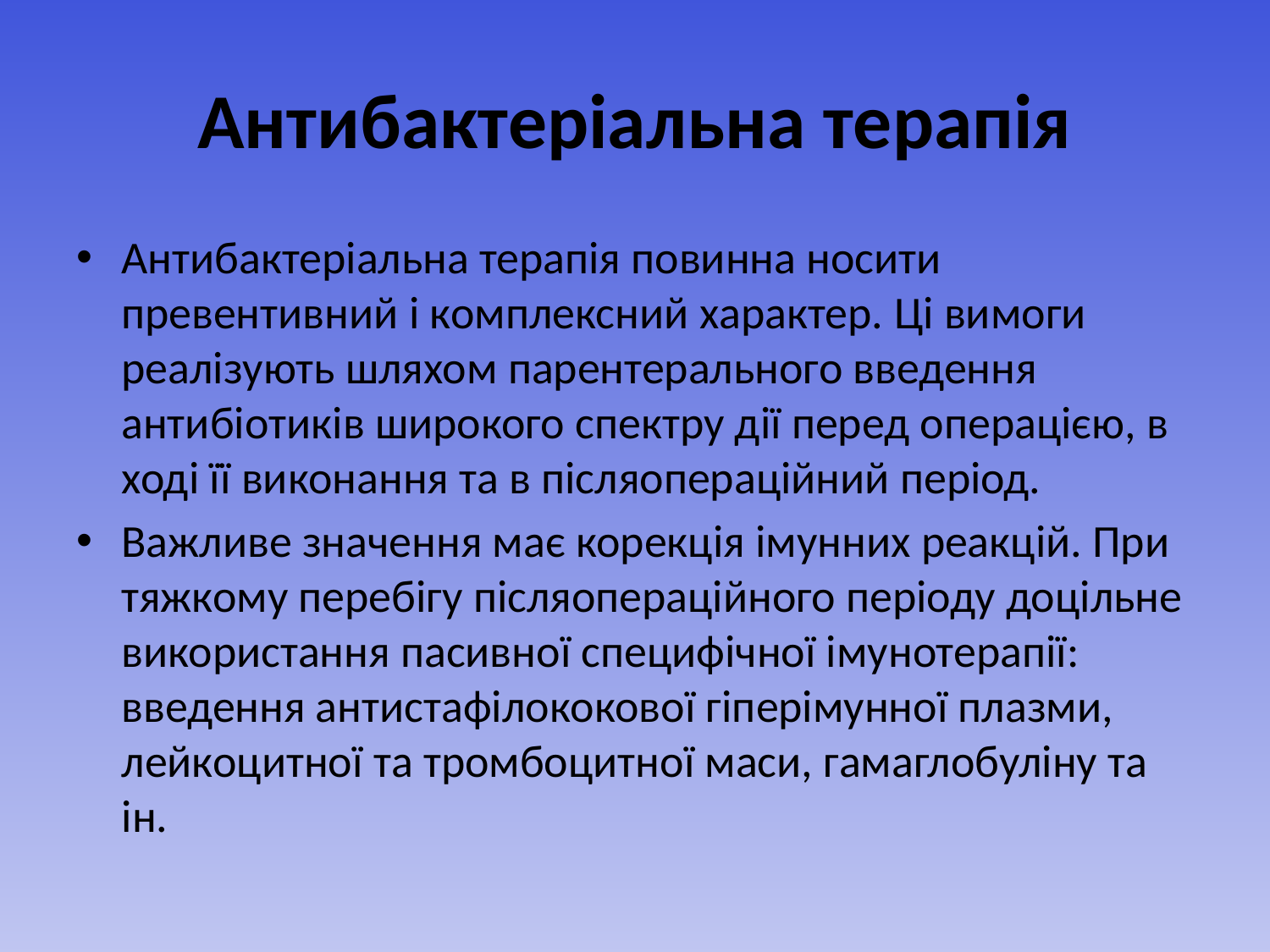

# Антибактеріальна терапія
Антибактеріальна терапія повинна носити превентивний і комплексний характер. Ці вимоги реалізують шляхом парентерального введення антибіотиків широкого спектру дії перед операцією, в ході її виконання та в післяопераційний період.
Важливе значення має корекція імунних реакцій. При тяжкому перебігу післяопераційного періоду доцільне використання пасивної специфічної імунотерапії: введення антистафілококової гіперімунної плазми, лейкоцитної та тромбоцитної маси, гамаглобуліну та ін.